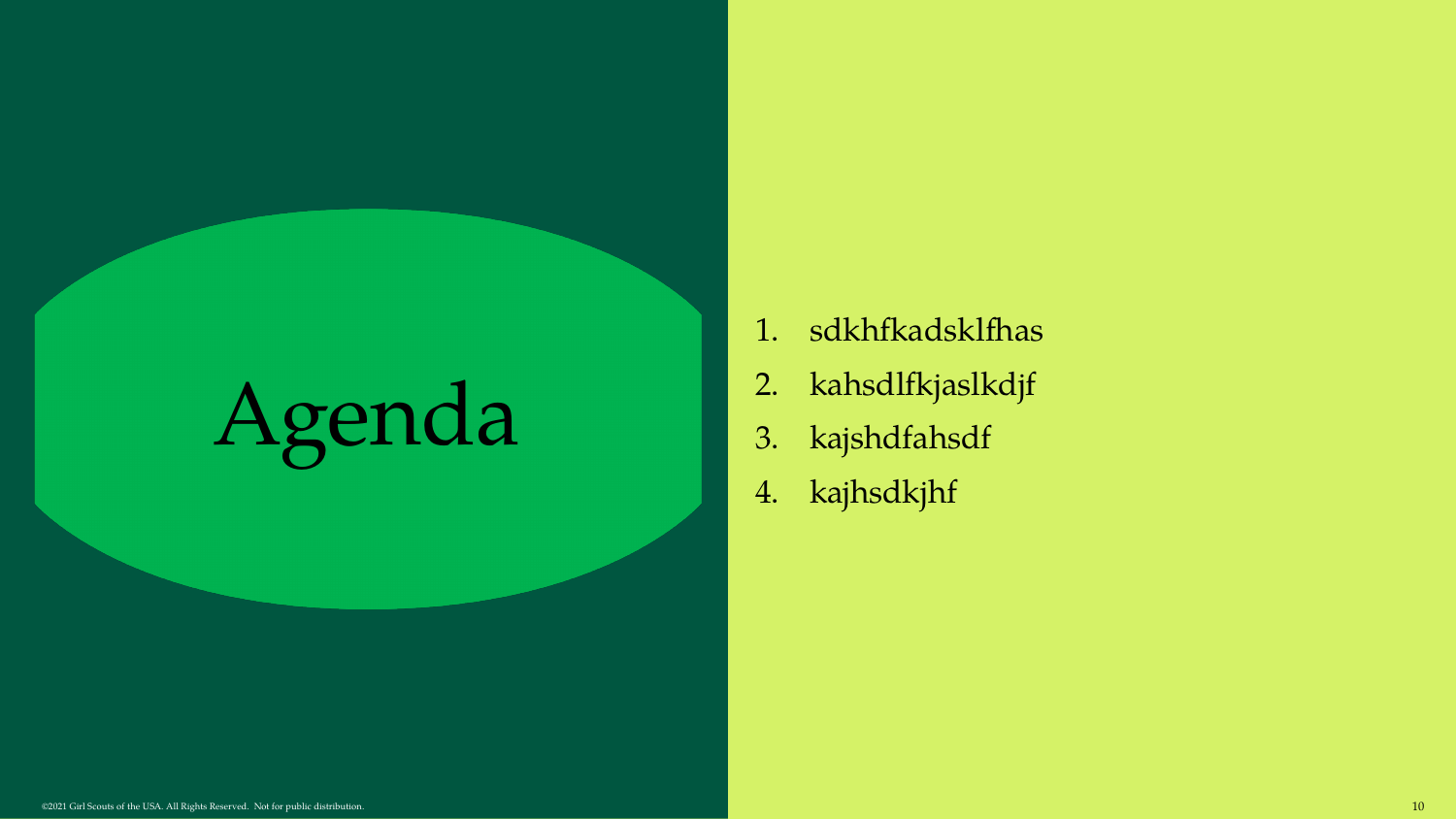

sdkhfkadsklfhas
kahsdlfkjaslkdjf
kajshdfahsdf
kajhsdkjhf
10
©2021 Girl Scouts of the USA. All Rights Reserved.  Not for public distribution.